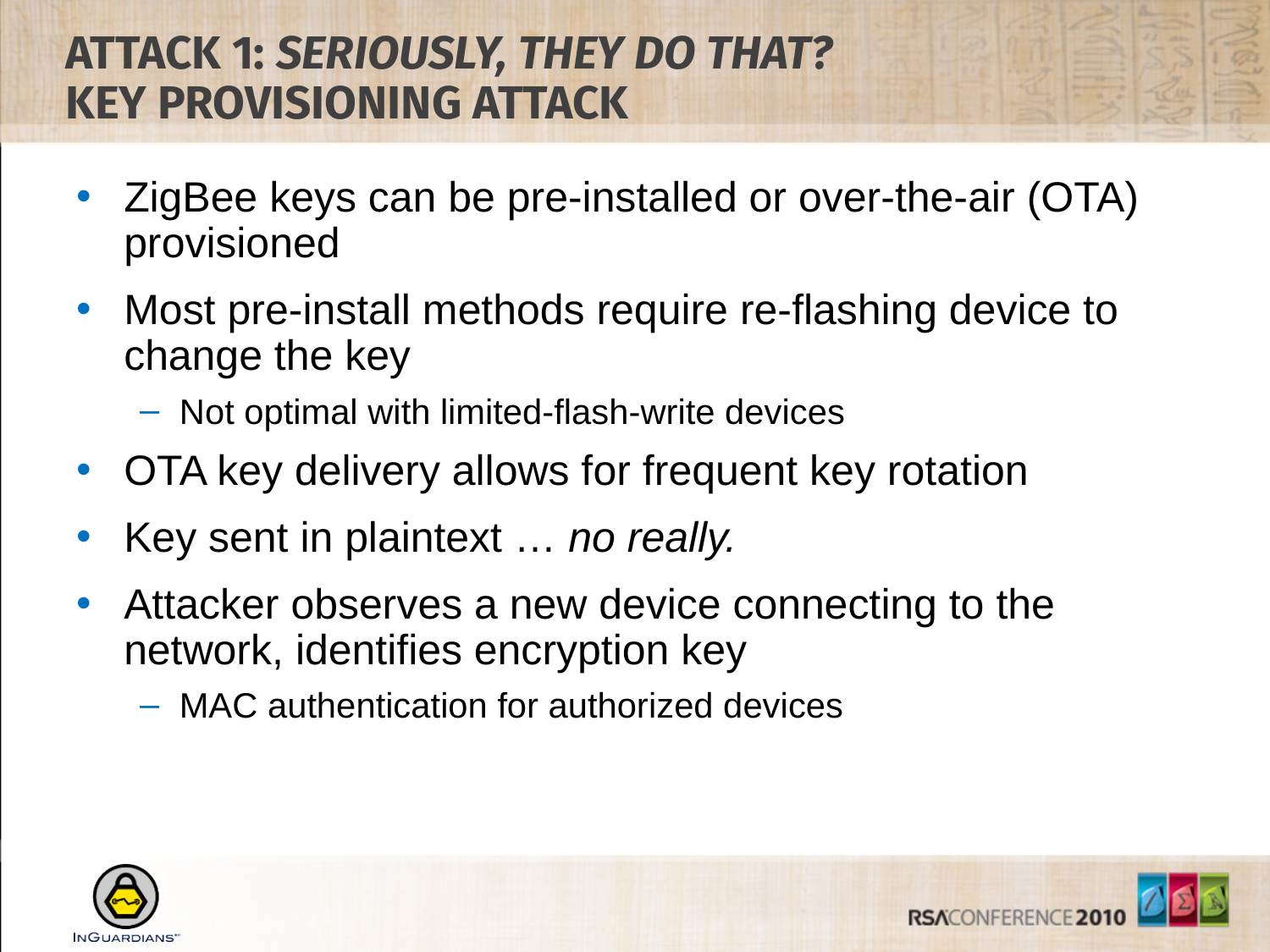

# Attack 1: Seriously, they do that? Key Provisioning Attack
ZigBee keys can be pre-installed or over-the-air (OTA) provisioned
Most pre-install methods require re-flashing device to change the key
Not optimal with limited-flash-write devices
OTA key delivery allows for frequent key rotation
Key sent in plaintext … no really.
Attacker observes a new device connecting to the network, identifies encryption key
MAC authentication for authorized devices